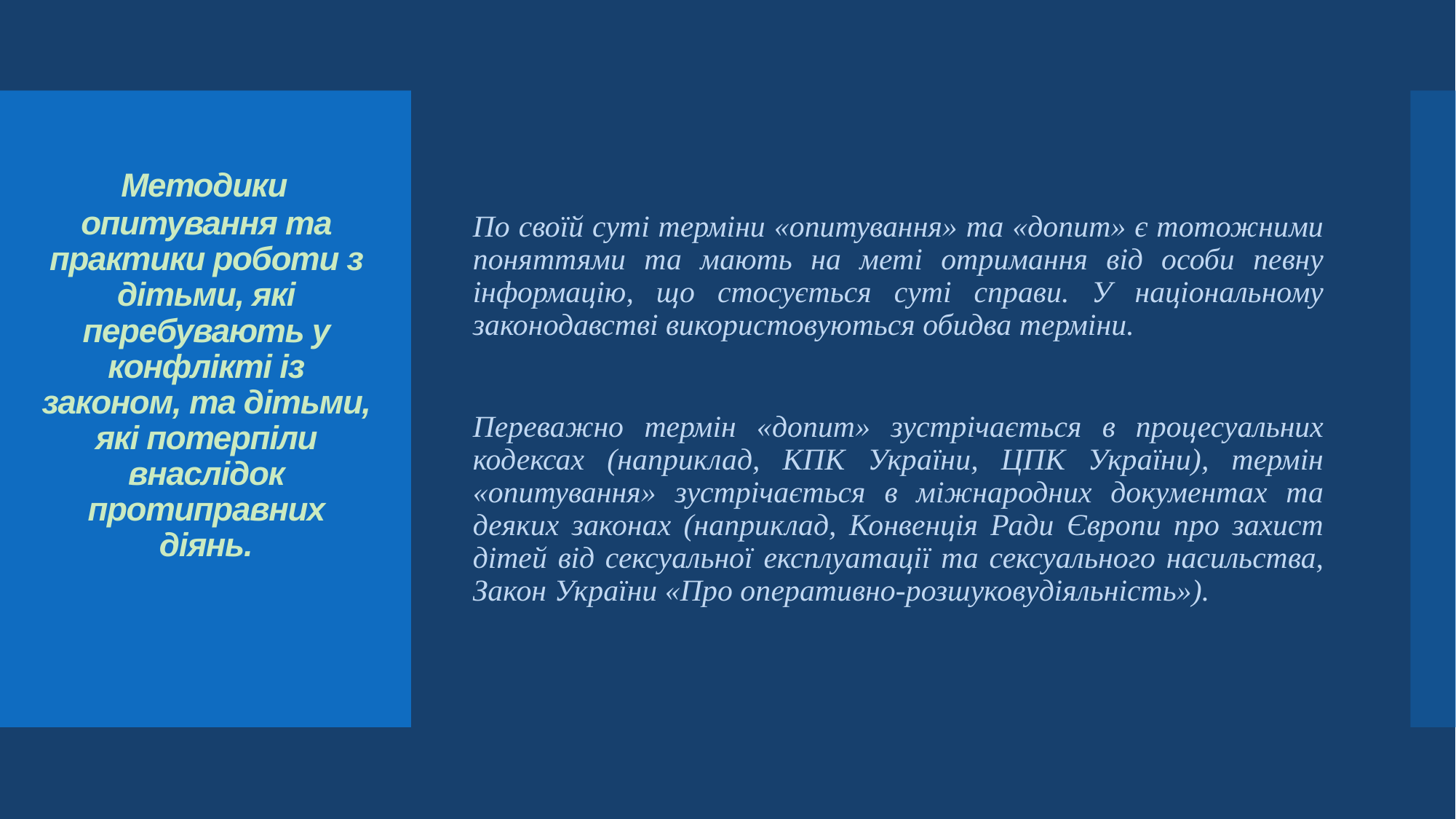

По своїй суті терміни «опитування» та «допит» є тотожними поняттями та мають на меті отримання від особи певну інформацію, що стосується суті справи. У національному законодавстві використовуються обидва терміни.

Переважно термін «допит» зустрічається в процесуальних кодексах (наприклад, КПК України, ЦПК України), термін «опитування» зустрічається в міжнародних документах та деяких законах (наприклад, Конвенція Ради Європи про захист дітей від сексуальної експлуатації та сексуального насильства, Закон України «Про оперативно-розшуковудіяльність»).
# Методики   опитування та практики роботи з дітьми, які перебувають у конфлікті із законом, та дітьми, які потерпіли внаслідок протиправних діянь.